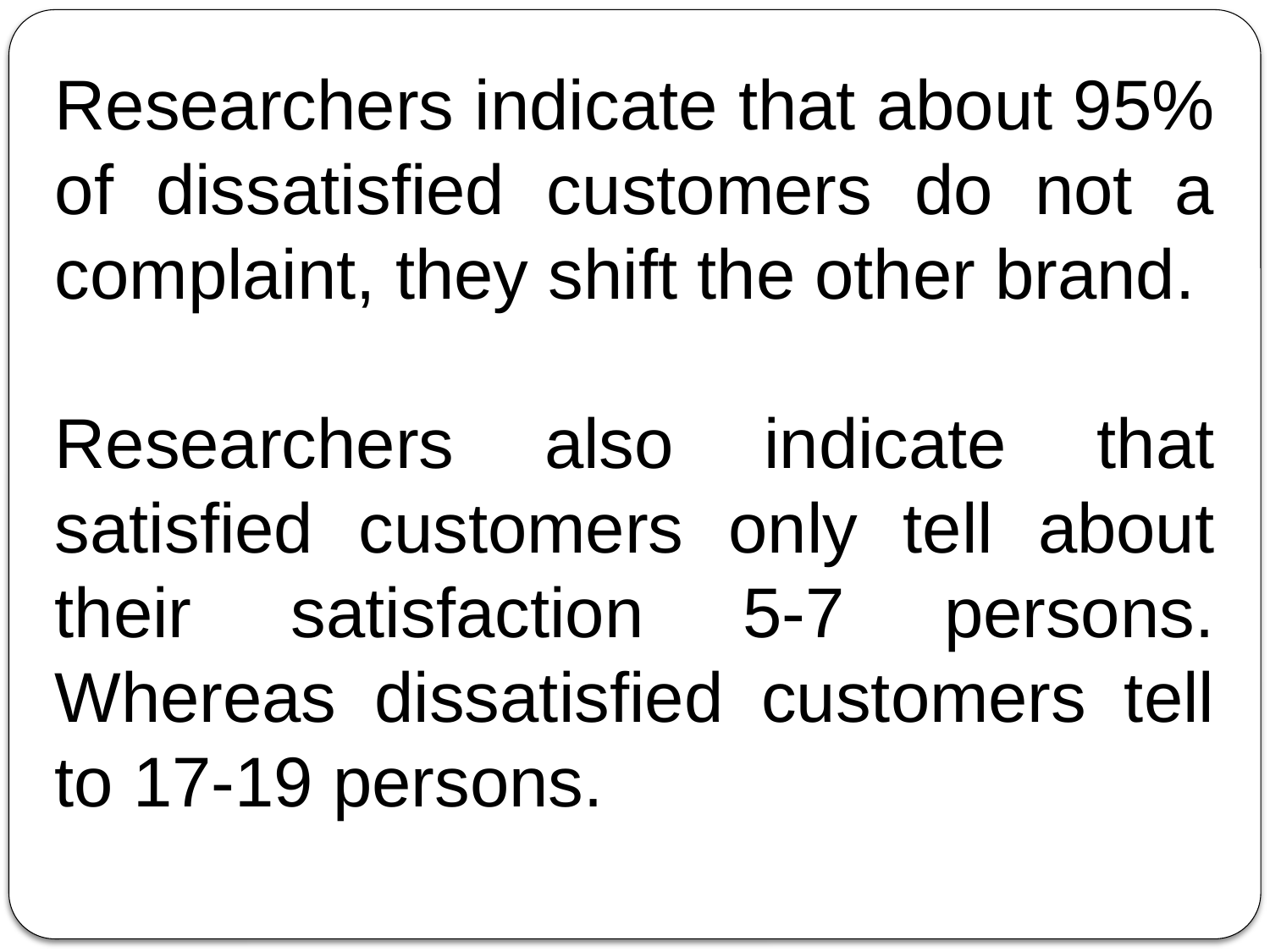

Researchers indicate that about 95% of dissatisfied customers do not a complaint, they shift the other brand.

Researchers also indicate that satisfied customers only tell about their satisfaction 5-7 persons. Whereas dissatisfied customers tell to 17-19 persons.